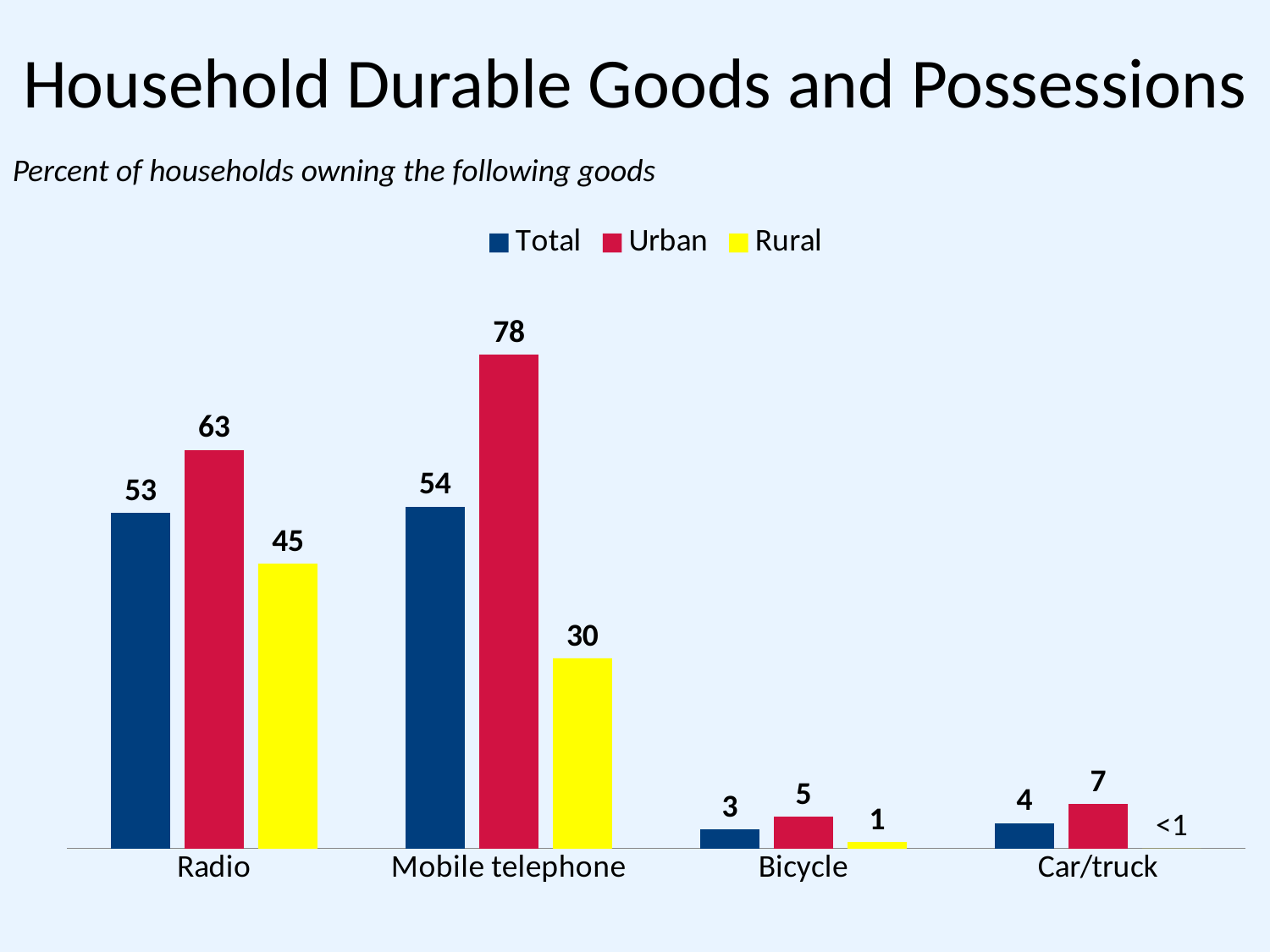

# Household Durable Goods and Possessions
Percent of households owning the following goods

### Chart

| Category | Total | Urban | Rural |
|---|---|---|---|
| Radio | 53.0 | 63.0 | 45.0 |
| Mobile telephone | 54.0 | 78.0 | 30.0 |
| Bicycle | 3.0 | 5.0 | 1.0 |
| Car/truck | 4.0 | 7.0 | 0.0 |